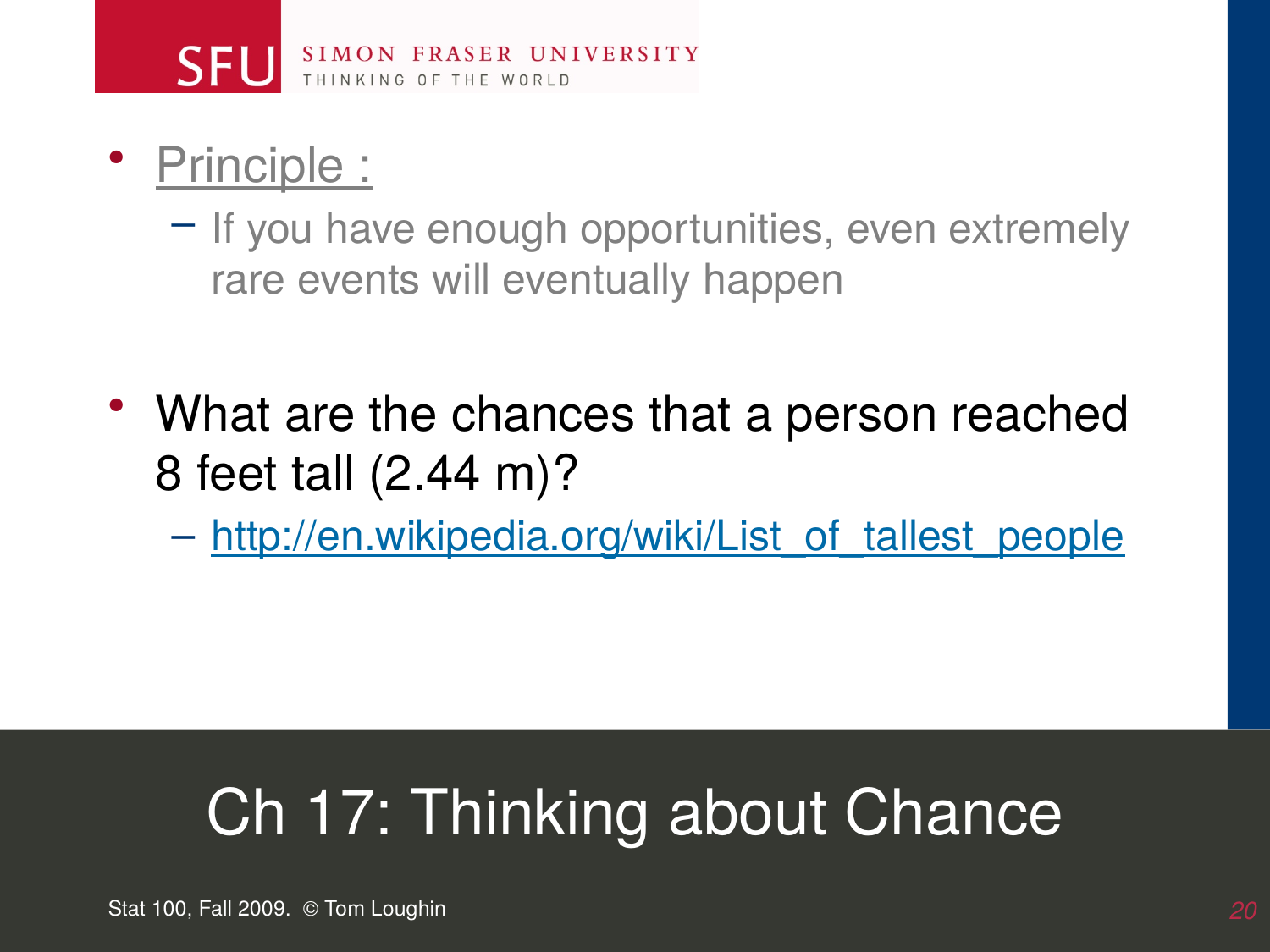

Principle :
If you have enough opportunities, even extremely rare events will eventually happen

What are the chances that a person reached 8 feet tall (2.44 m)?
http://en.wikipedia.org/wiki/List_of_tallest_people

# Ch 17: Thinking about Chance
Stat 100, Fall 2009.  © Tom Loughin
20